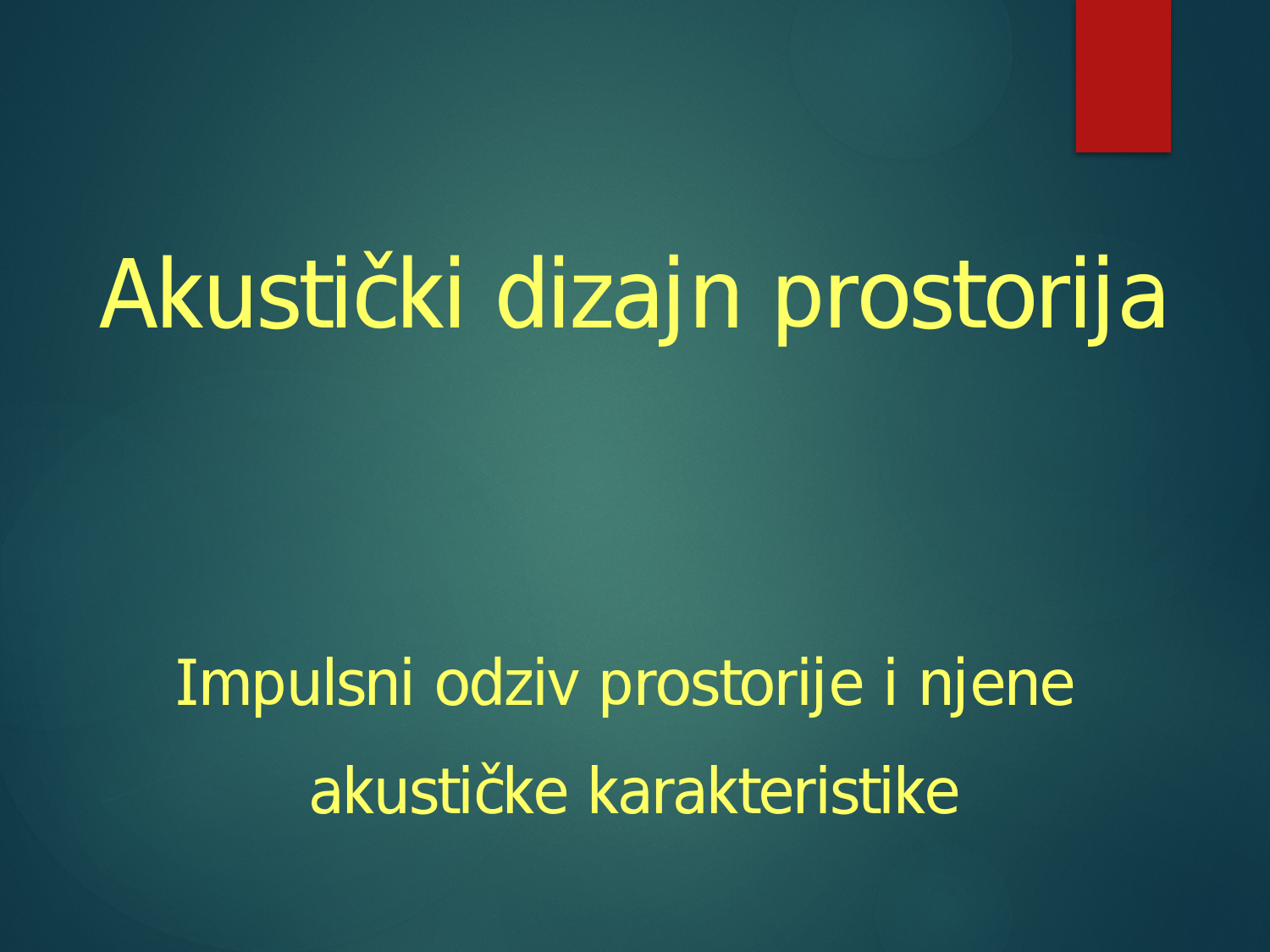

Akustički dizajn prostorija

Impulsni odziv prostorije i njene
akustičke karakteristike